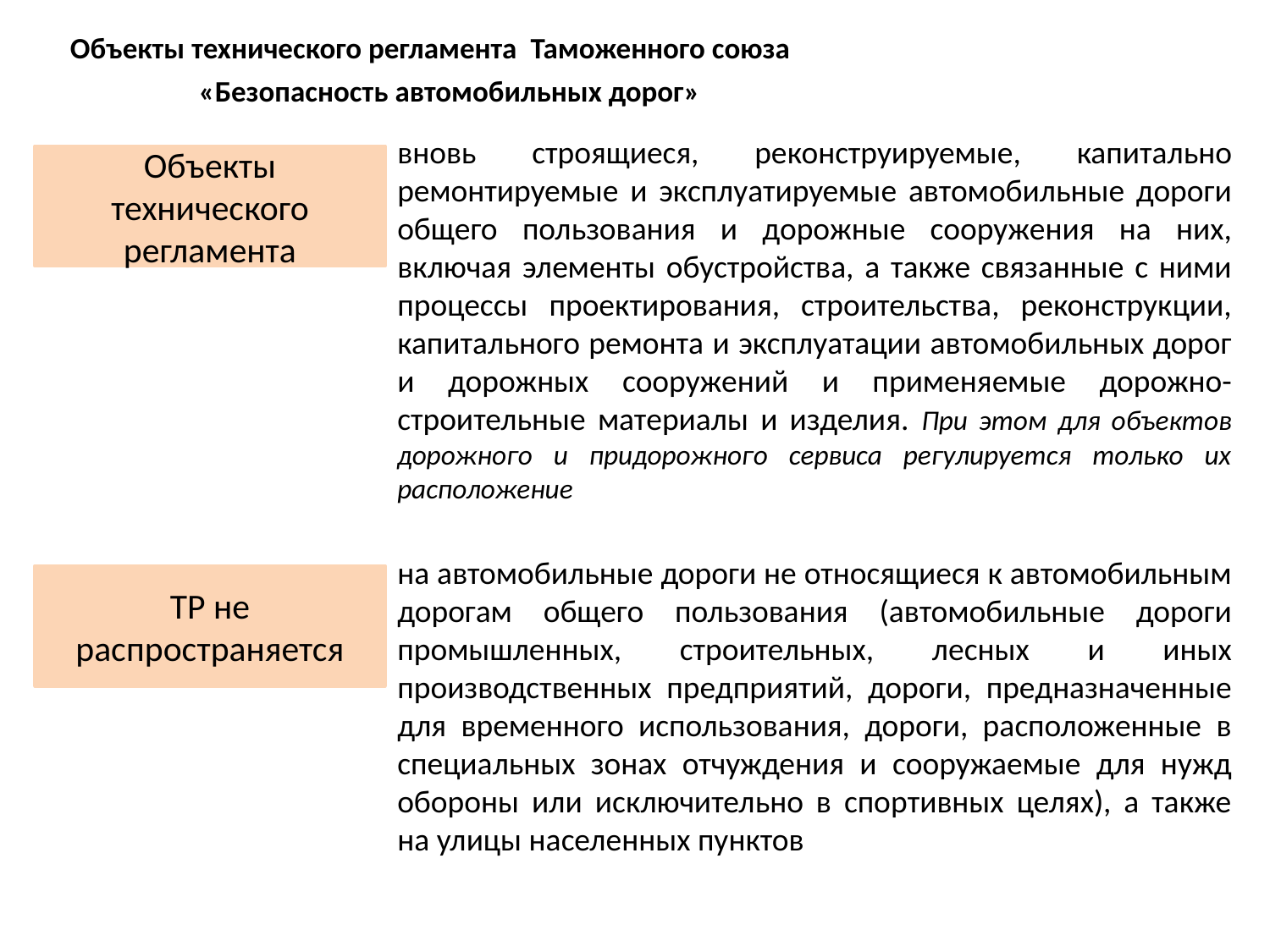

Объекты технического регламента  Таможенного союза «Безопасность автомобильных дорог»
вновь строящиеся, реконструируемые, капитально ремонтируемые и эксплуатируемые автомобильные дороги общего пользования и дорожные сооружения на них, включая элементы обустройства, а также связанные с ними процессы проектирования, строительства, реконструкции, капитального ремонта и эксплуатации автомобильных дорог и дорожных сооружений и применяемые дорожно-строительные материалы и изделия. При этом для объектов дорожного и придорожного сервиса регулируется только их расположение
Объекты технического регламента
на автомобильные дороги не относящиеся к автомобильным дорогам общего пользования (автомобильные дороги промышленных, строительных, лесных и иных производственных предприятий, дороги, предназначенные для временного использования, дороги, расположенные в специальных зонах отчуждения и сооружаемые для нужд обороны или исключительно в спортивных целях), а также на улицы населенных пунктов
ТР не распространяется